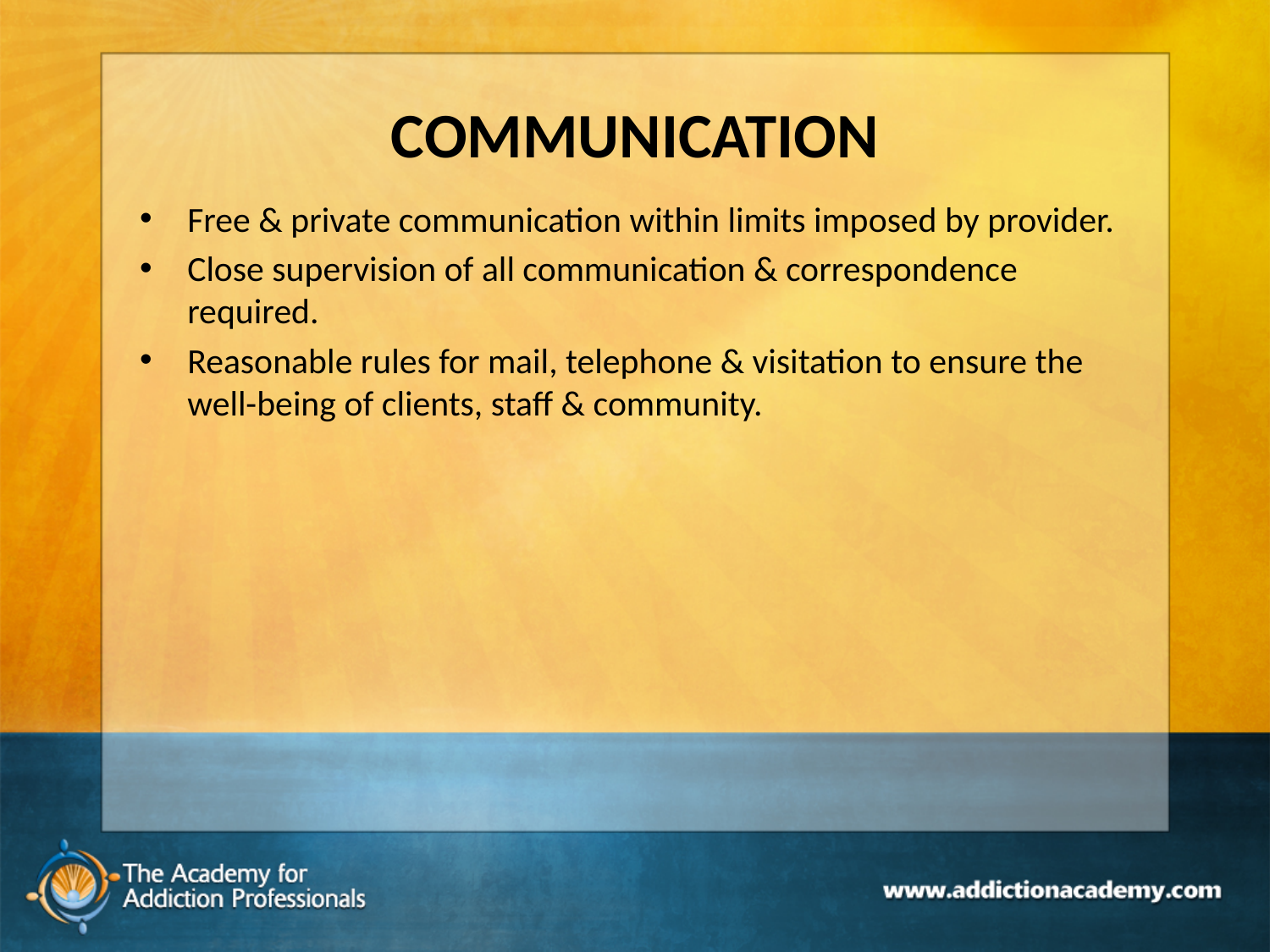

# COMMUNICATION
Free & private communication within limits imposed by provider.
Close supervision of all communication & correspondence required.
Reasonable rules for mail, telephone & visitation to ensure the well-being of clients, staff & community.
156